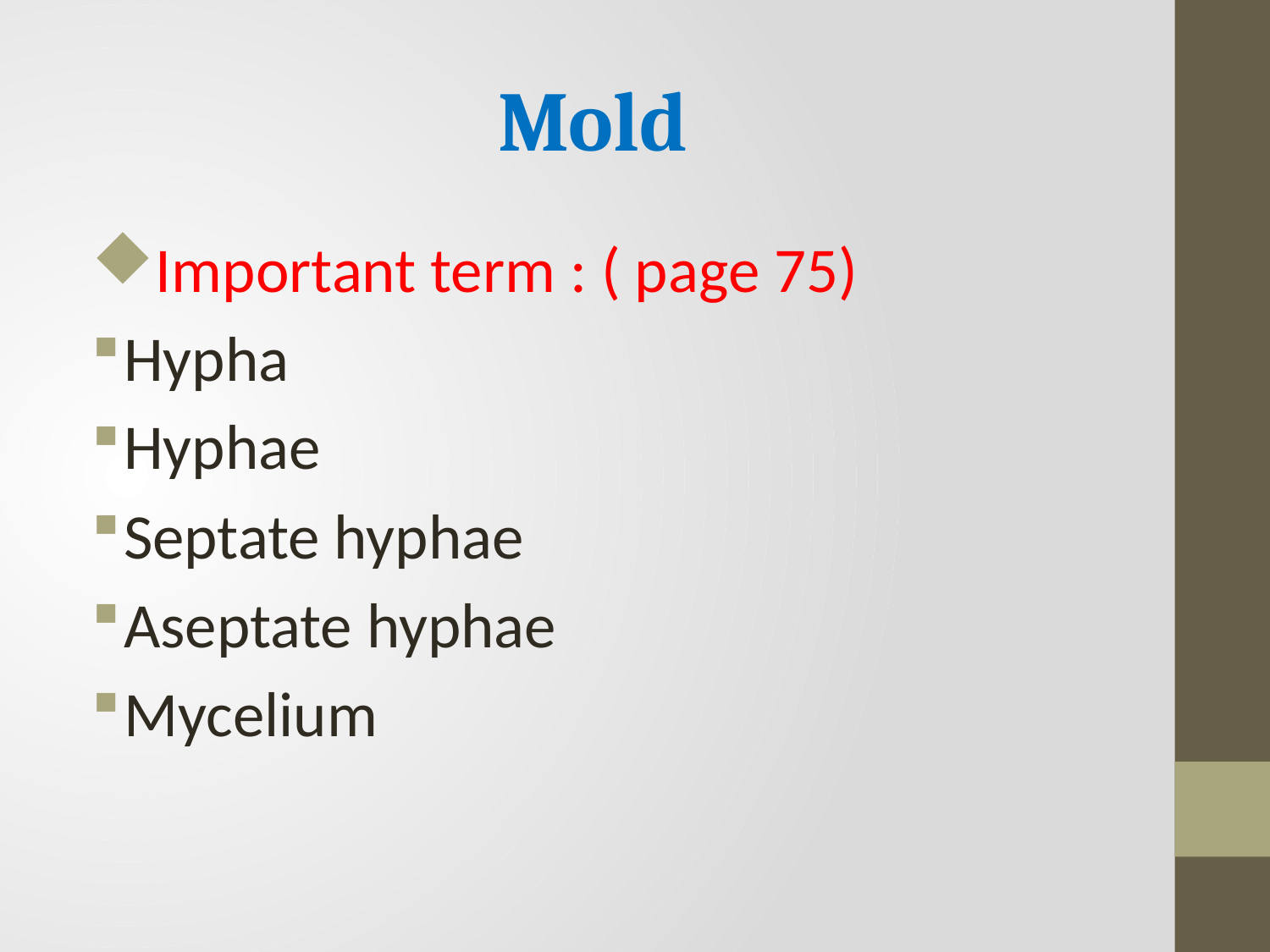

# Mold
Important term : ( page 75)
Hypha
Hyphae
Septate hyphae
Aseptate hyphae
Mycelium